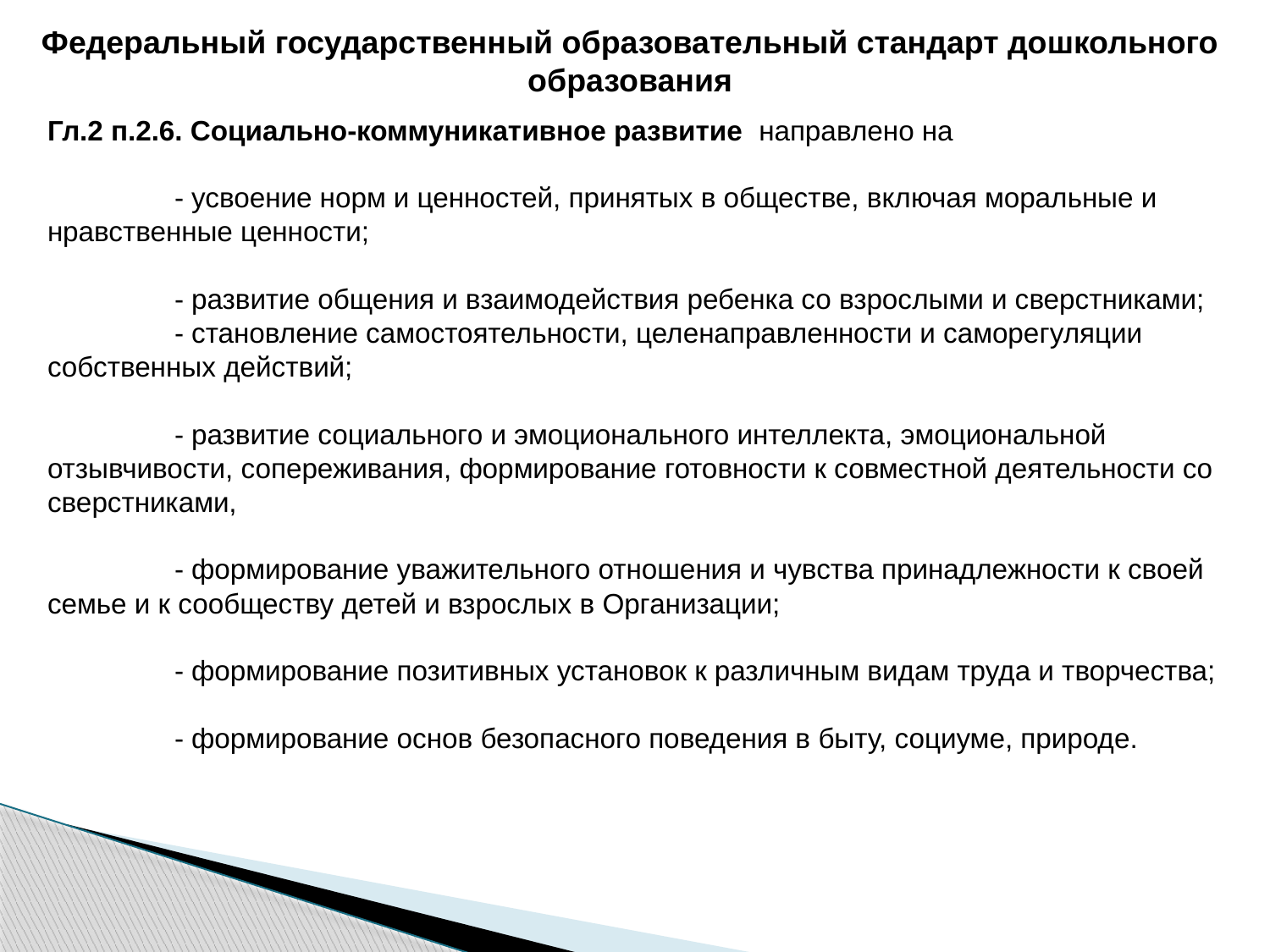

Федеральный государственный образовательный стандарт дошкольного образования
Гл.2 п.2.6. Социально-коммуникативное развитие  направлено на

	- усвоение норм и ценностей, принятых в обществе, включая моральные и нравственные ценности;

	- развитие общения и взаимодействия ребенка со взрослыми и сверстниками;
	- становление самостоятельности, целенаправленности и саморегуляции собственных действий;

	- развитие социального и эмоционального интеллекта, эмоциональной отзывчивости, сопереживания, формирование готовности к совместной деятельности со сверстниками,

	- формирование уважительного отношения и чувства принадлежности к своей семье и к сообществу детей и взрослых в Организации;

	- формирование позитивных установок к различным видам труда и творчества;

	- формирование основ безопасного поведения в быту, социуме, природе.